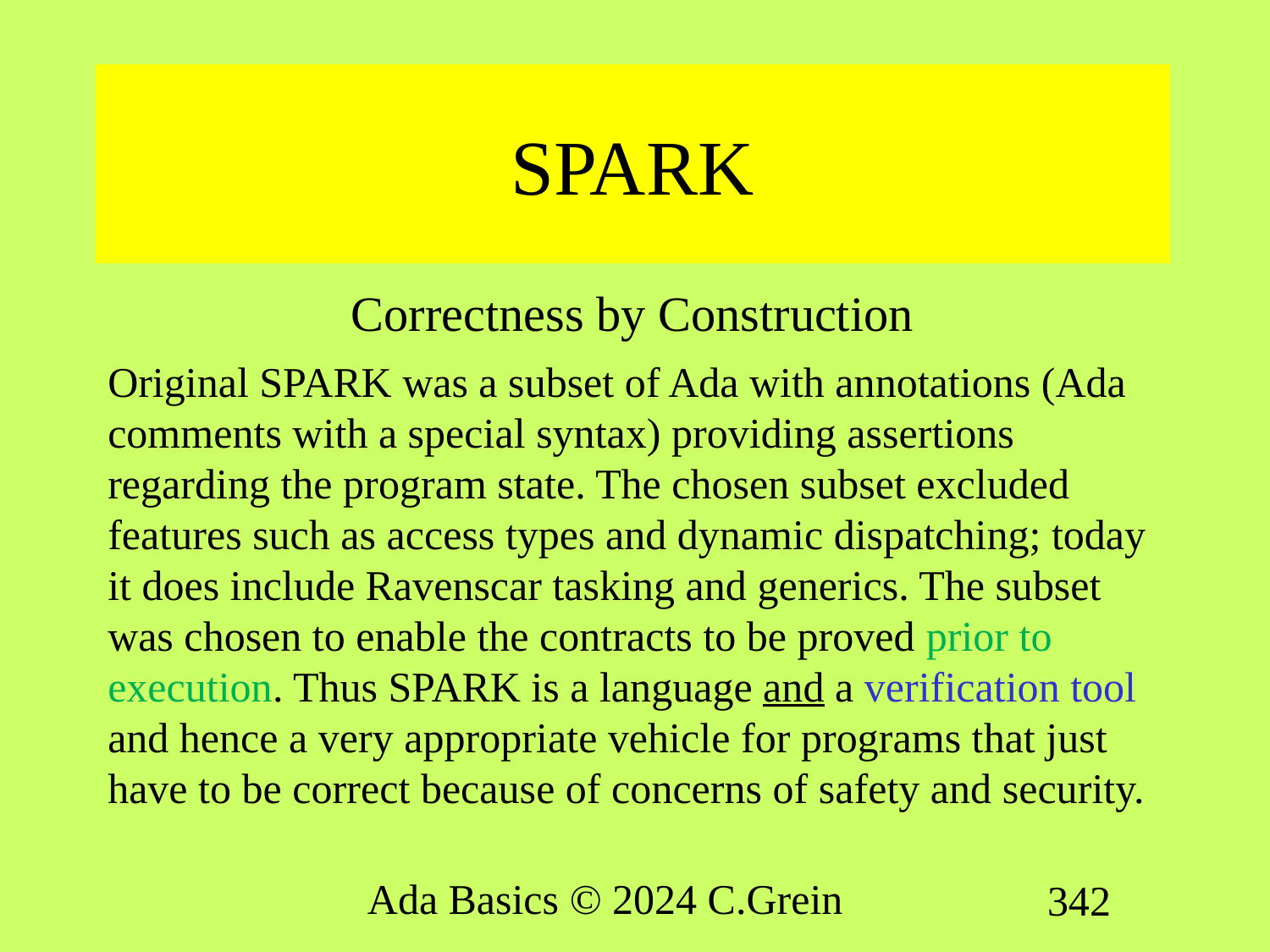

# SPARK
Correctness by Construction
Original SPARK was a subset of Ada with annotations (Ada comments with a special syntax) providing assertions regarding the program state. The chosen subset excluded features such as access types and dynamic dispatching; today it does include Ravenscar tasking and generics. The subset was chosen to enable the contracts to be proved prior to execution. Thus SPARK is a language and a verification tool and hence a very appropriate vehicle for programs that just have to be correct because of concerns of safety and security.
Ada Basics © 2024 C.Grein
342